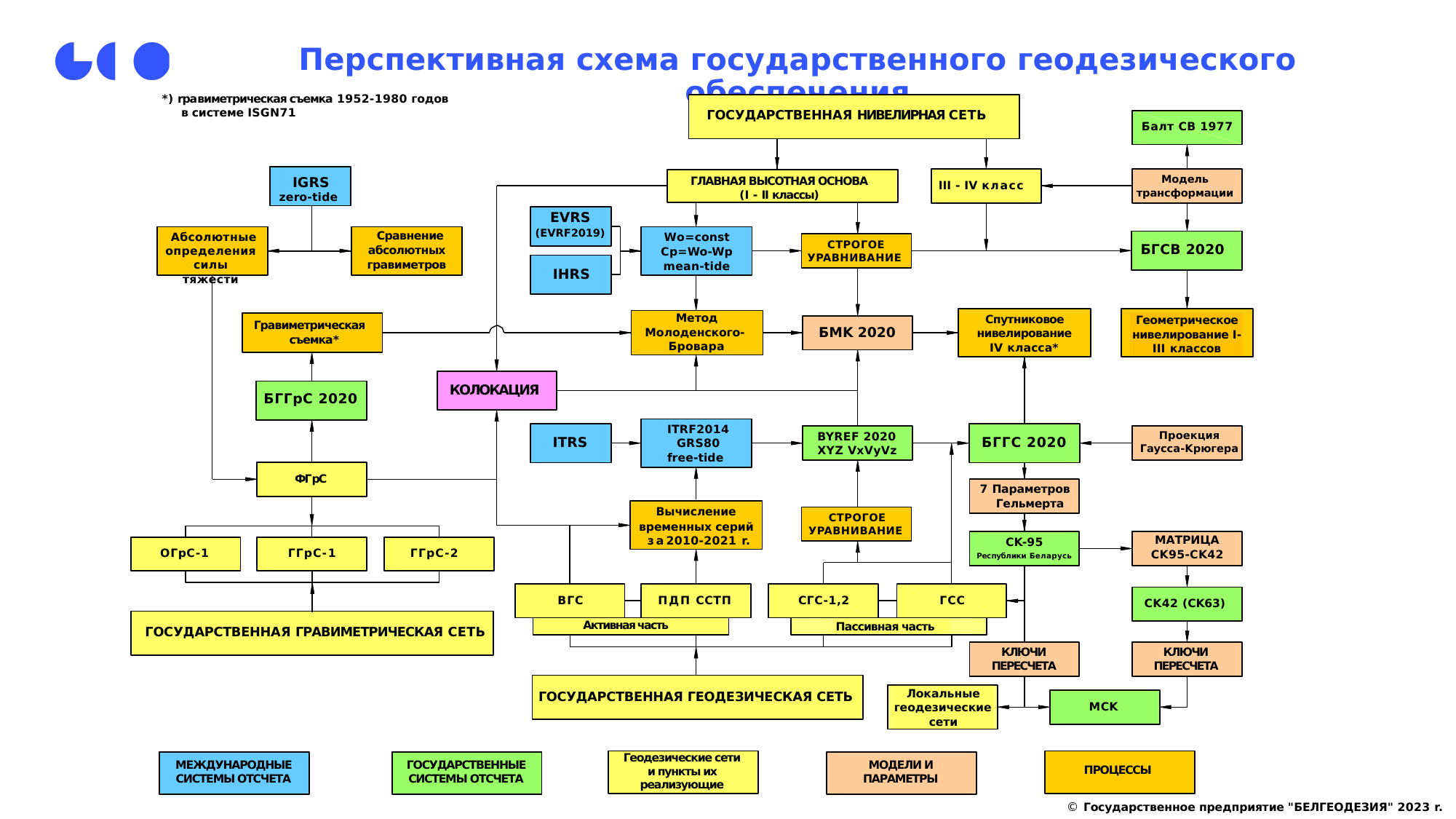

# Перспективная схема государственного геодезического обеспечения
*) rpaвиметрическая съемка 1952-1980 годов
     в системе ISGN71

ГOCУДAPCTBEHHAЯ НИВЕЛИРНАЯ CETЬ

Балт CB 1977

Модель трансформации
IGRS
zero-tide
ГЛАВНАЯ ВЫСОТНАЯ ОСНОВА
(I - II классы)
III - IV класс

EVRS
(EVRF2019)

Сравнение абсолютных гравиметров
Wo=const Cp=Wo-Wp mean-tide
Абсолютные определения силы тяжести

CTPOГOE УPABHИBAHИE

БГCB 2020

IHRS

Meтод Moлоденского-

Спутниковое нивелирование IV клаcca*
Геометрическое нивелирование I-III классов

Гравиметрическая съемка*
БMK 2020

Бровapa

КОЛОКАЦИЯ
БГГpC 2020

ITRF2014
GRS80
free-tide

Проекция
Гaycca-Kpюгepa
BYREF 2020
XYZ VxVyVz
БГГC 2020
ITRS

ФГpC

7 Параметров Гельмерта

Вычисление временных серий
 за2010-2021 r.

CTPOГOE УPABHИBAHИE

МАТРИЦА CK95-CK42
CK-95
Pecпублики Беларусь

ГГpC-2
ГГpC-1
OГpC-1

BГC
CГC-1,2
ГCC
ПДП CCTП
CK42 (CK63)

Активная часть
Пассивная часть
ГOCУДAPCTBEHHAЯ ГРАВИМЕТРИЧЕСКАЯ CETЬ

КЛЮЧИ
ПЕРЕСЧЕТА
КЛЮЧИ
ПЕРЕСЧЕТА

Локальные геодезические
сети
ГОСУДАРСТВЕННАЯ ГЕОДЕЗИЧЕСКАЯ СЕТЬ

MCK

Геодезические сети
и пункты их реализующие

МЕЖДУНАРОДНЫЕ СИСТЕМЫ ОТСЧЕТА
ГОСУДАРСТВЕННЫЕ СИСТЕМЫ ОТСЧЕТА
МОДЕЛИ И ПАРАМЕТРЫ
ПРОЦЕССЫ
© Государственное предприятие "БЕЛГЕОДЕЗИЯ" 2023 r.